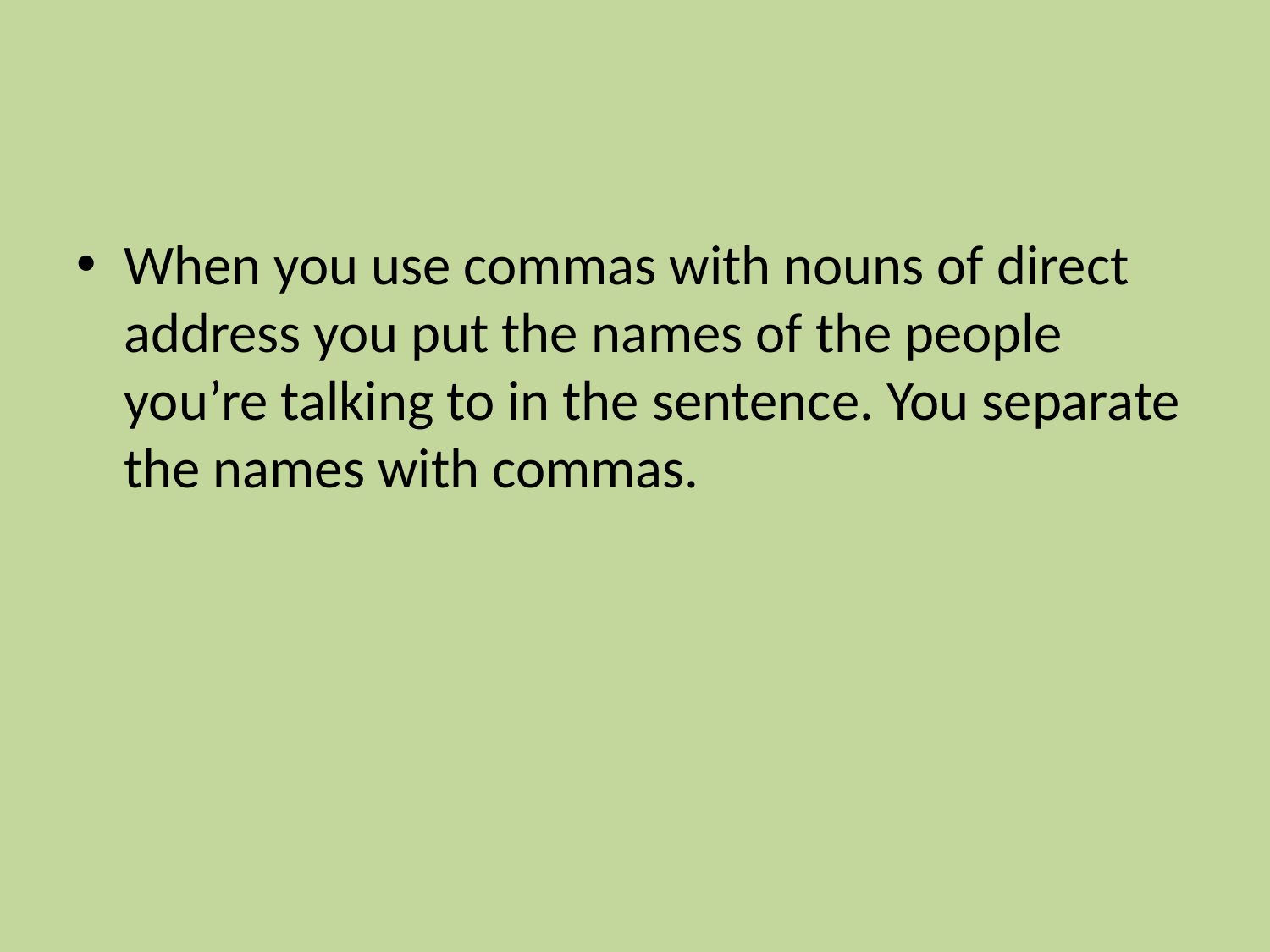

#
When you use commas with nouns of direct address you put the names of the people you’re talking to in the sentence. You separate the names with commas.